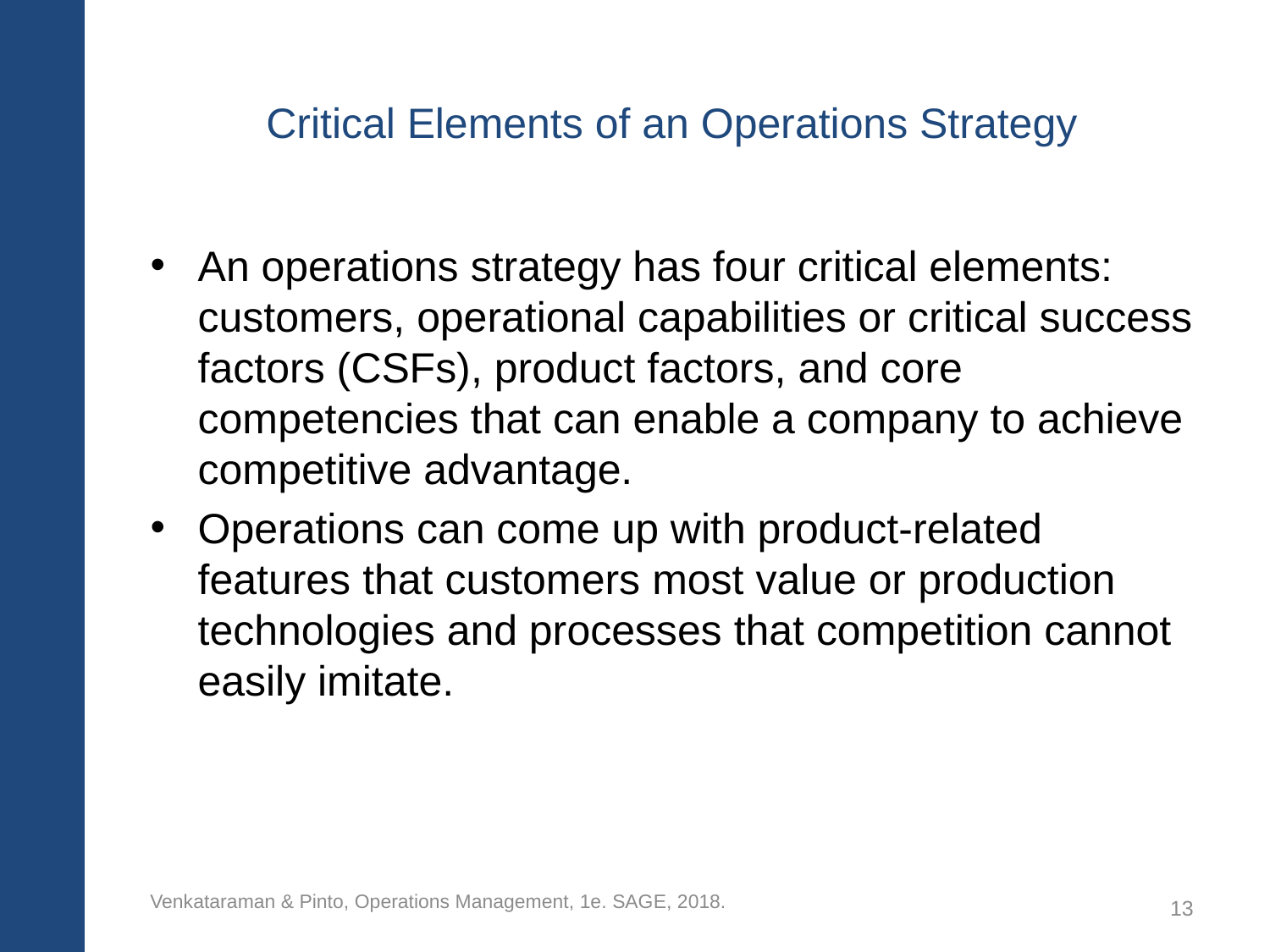

# Critical Elements of an Operations Strategy
An operations strategy has four critical elements: customers, operational capabilities or critical success factors (CSFs), product factors, and core competencies that can enable a company to achieve competitive advantage.
Operations can come up with product-related features that customers most value or production technologies and processes that competition cannot easily imitate.
Venkataraman & Pinto, Operations Management, 1e. SAGE, 2018.
13